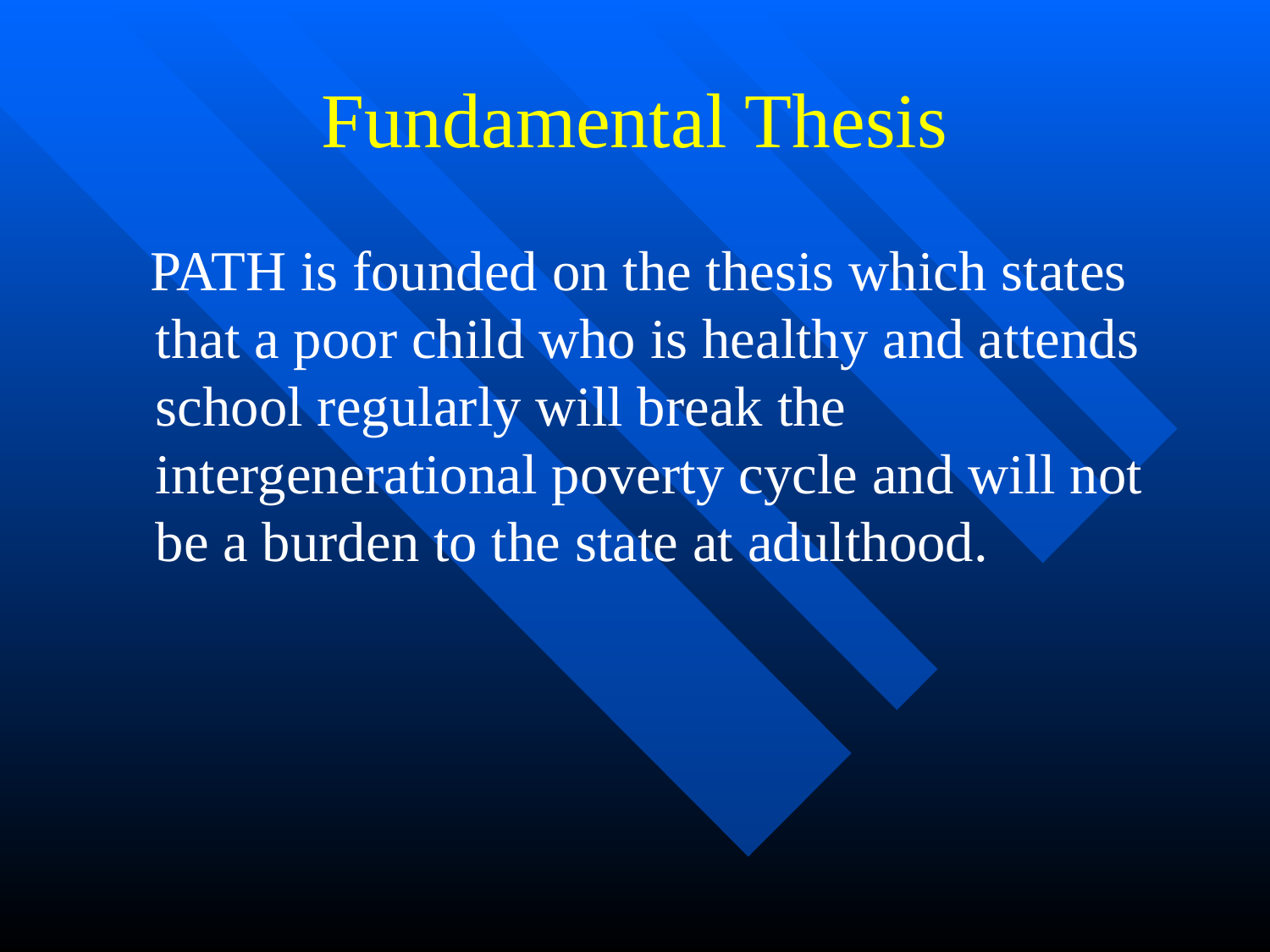

# Fundamental Thesis
   PATH is founded on the thesis which states that a poor child who is healthy and attends school regularly will break the intergenerational poverty cycle and will not be a burden to the state at adulthood.